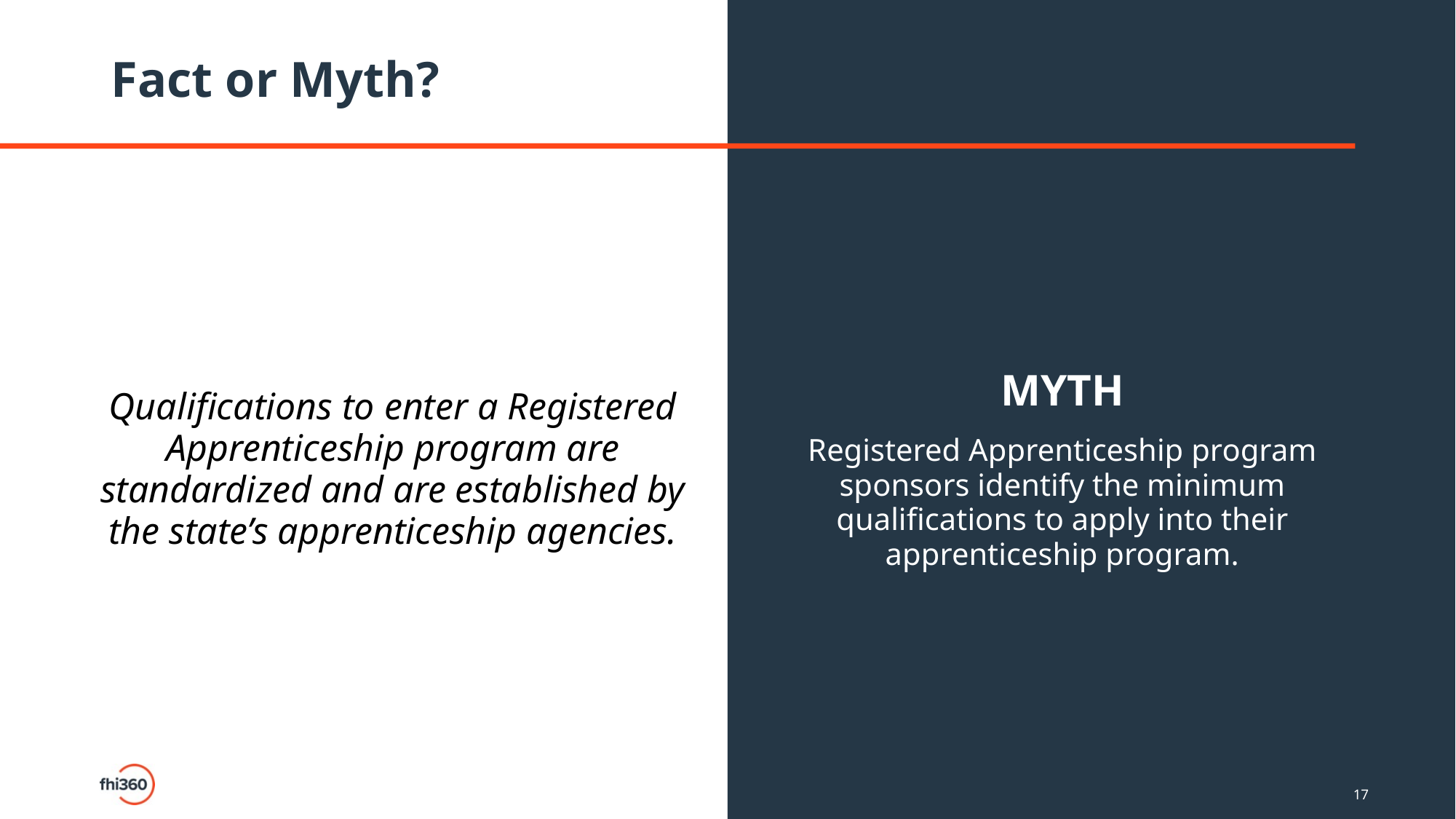

# Fact or Myth?
Qualifications to enter a Registered Apprenticeship program are standardized and are established by the state’s apprenticeship agencies.
MYTH
Registered Apprenticeship program sponsors identify the minimum qualifications to apply into their apprenticeship program.